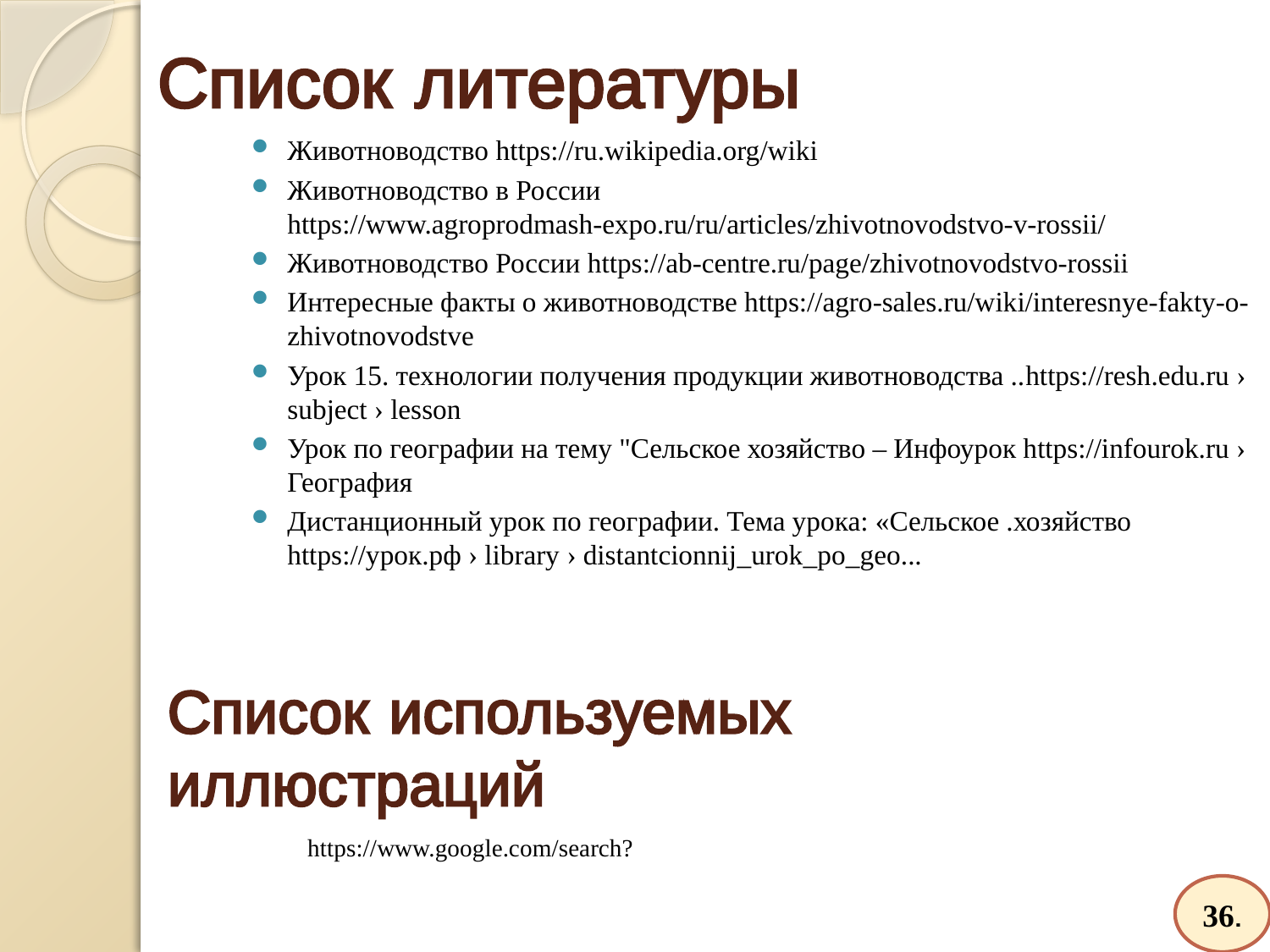

# Список литературы
Животноводство https://ru.wikipedia.org/wiki
Животноводство в России https://www.agroprodmash-expo.ru/ru/articles/zhivotnovodstvo-v-rossii/
Животноводство России https://ab-centre.ru/page/zhivotnovodstvo-rossii
Интересные факты о животноводстве https://agro-sales.ru/wiki/interesnye-fakty-o-zhivotnovodstve
Урок 15. технологии получения продукции животноводства ..https://resh.edu.ru › subject › lesson
Урок по географии на тему "Сельское хозяйство – Инфоурок https://infourok.ru › География
Дистанционный урок по географии. Тема урока: «Сельское .хозяйство https://урок.рф › library › distantcionnij_urok_po_geo...

Список используемых иллюстраций
https://www.google.com/search?
36.